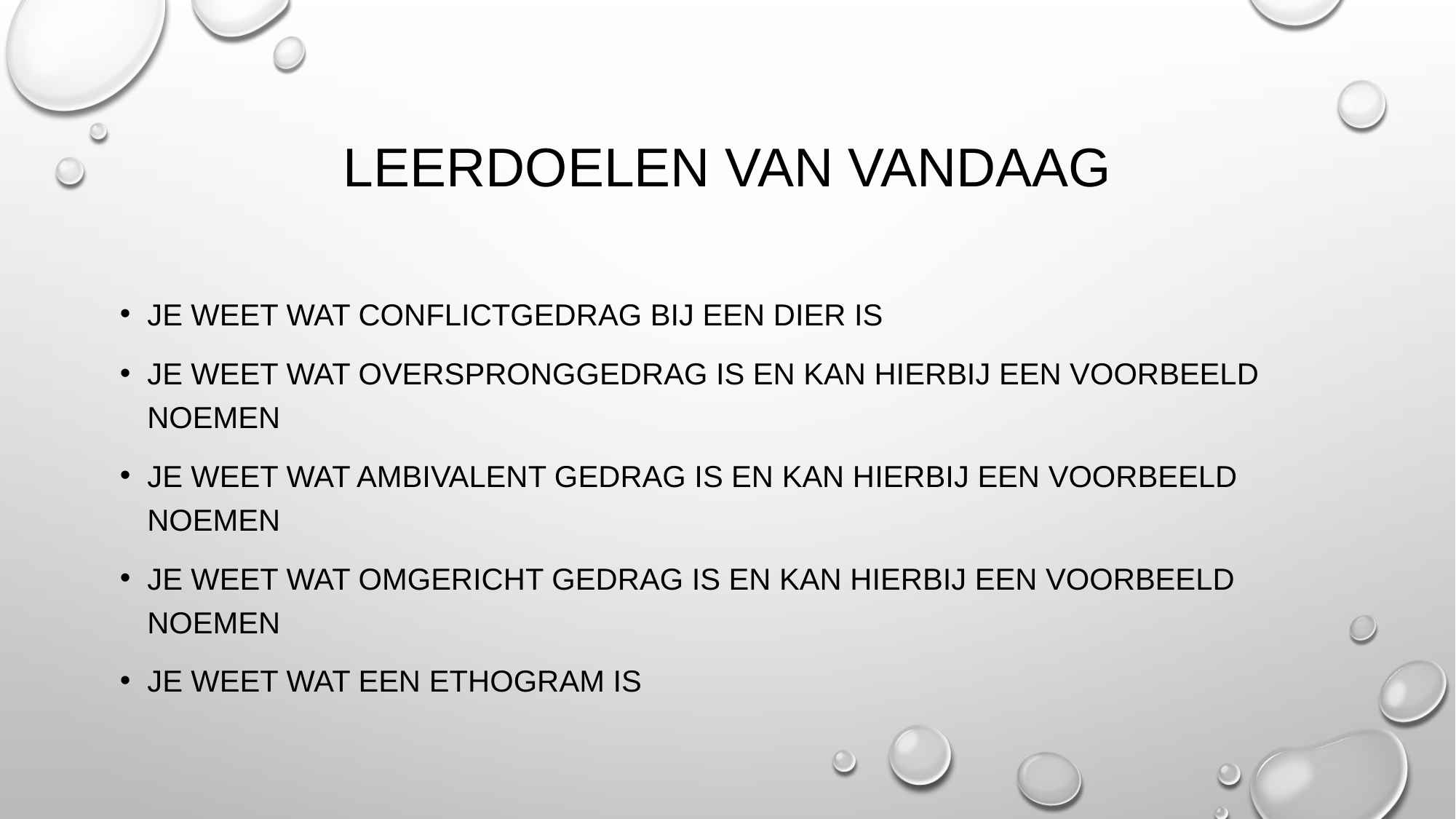

# Leerdoelen van vandaag
Je weet wat conflictgedrag bij een dier is
Je weet wat overspronggedrag is en kan hierbij een voorbeeld noemen
Je weet wat ambivalent gedrag is en kan hierbij een voorbeeld noemen
Je weet wat omgericht gedrag is en kan hierbij een voorbeeld noemen
Je weet wat een ethogram is